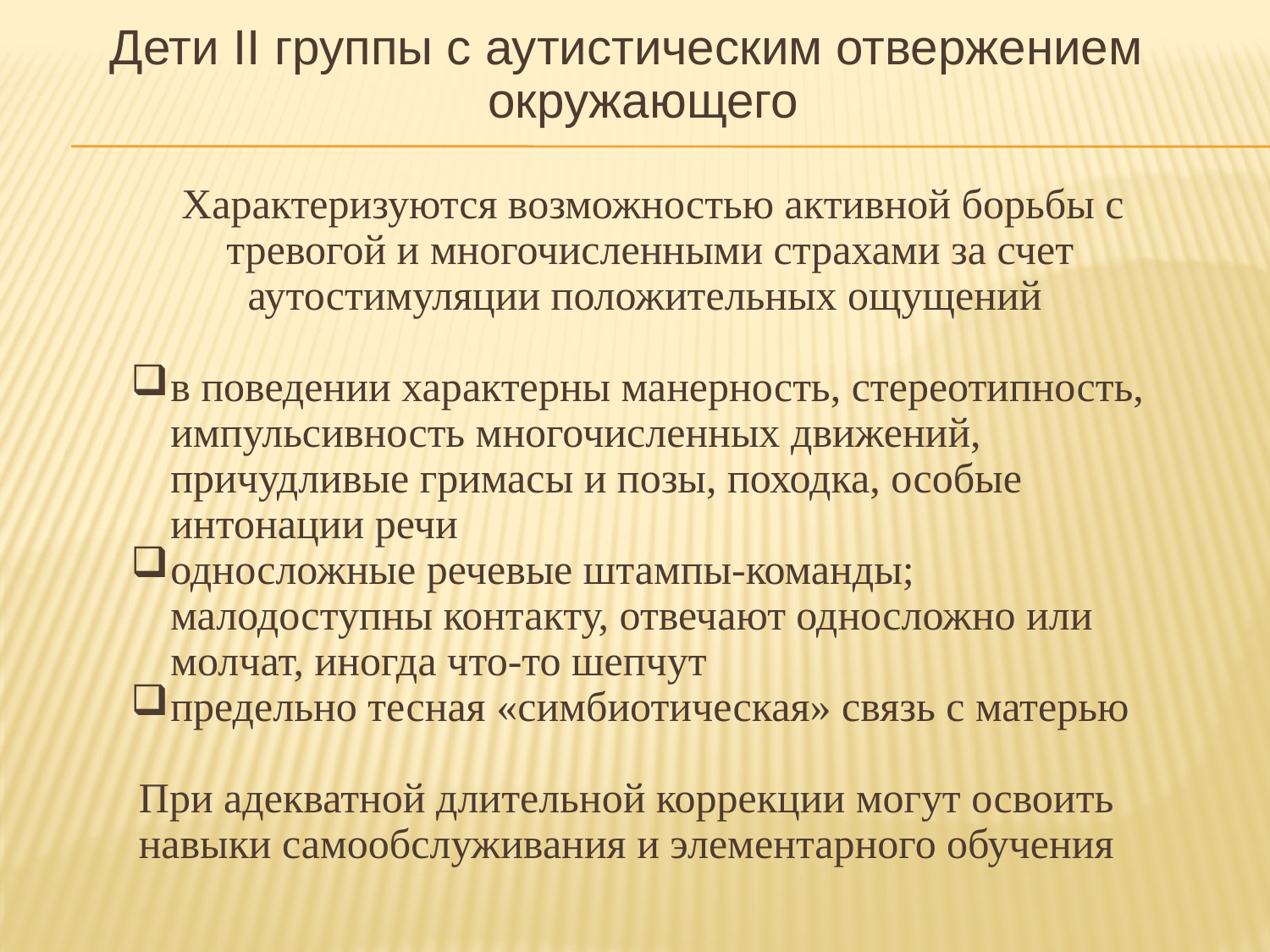

Дети II группы с аутистическим отвержением окружающего

     Характеризуются возможностью активной борьбы с тревогой и многочисленными страхами за счет аутостимуляции положительных ощущений

в поведении характерны манерность, стереотипность, импульсивность многочисленных движений, причудливые гримасы и позы, походка, особые интонации речи
односложные речевые штампы-команды; малодоступны контакту, отвечают односложно или молчат, иногда что-то шепчут
предельно тесная «симбиотическая» связь с матерью

При адекватной длительной коррекции могут освоить навыки самообслуживания и элементарного обучения